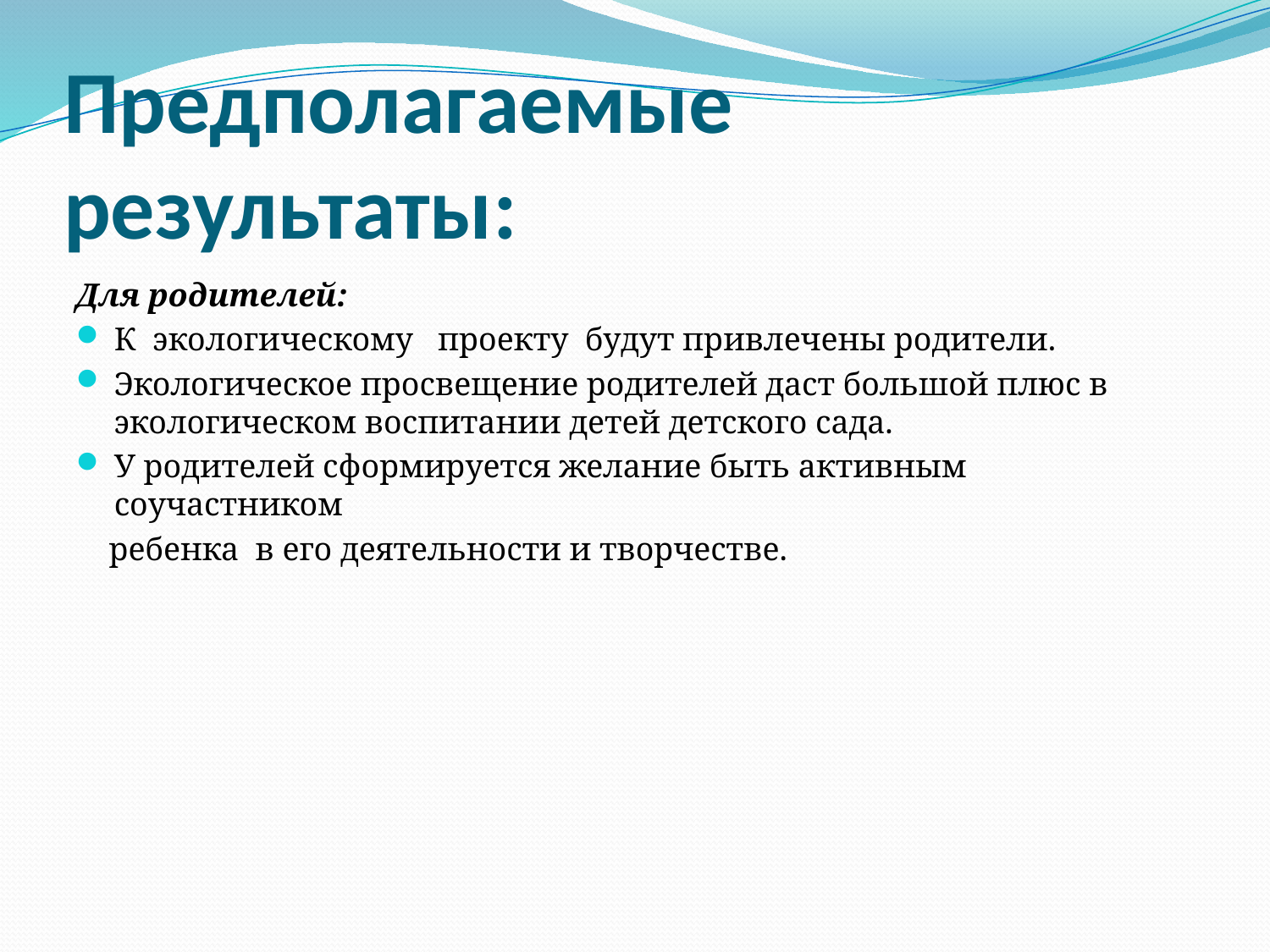

# Предполагаемые результаты:
Для родителей:
К  экологическому   проекту  будут привлечены родители.
Экологическое просвещение родителей даст большой плюс в экологическом воспитании детей детского сада.
У родителей сформируется желание быть активным соучастником
    ребенка  в его деятельности и творчестве.